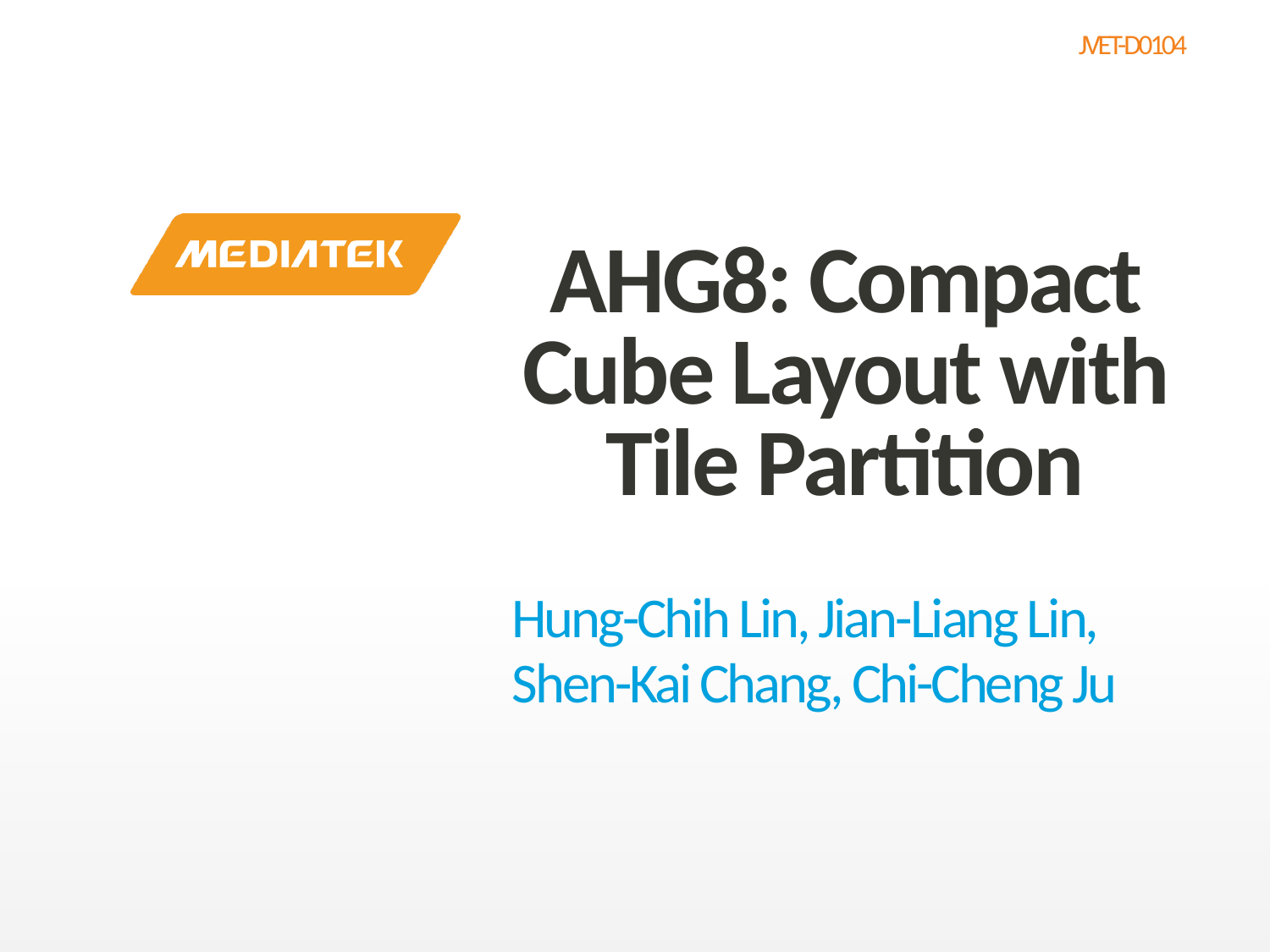

# AHG8: Compact Cube Layout with Tile Partition
Hung-Chih Lin, Jian-Liang Lin,
Shen-Kai Chang, Chi-Cheng Ju